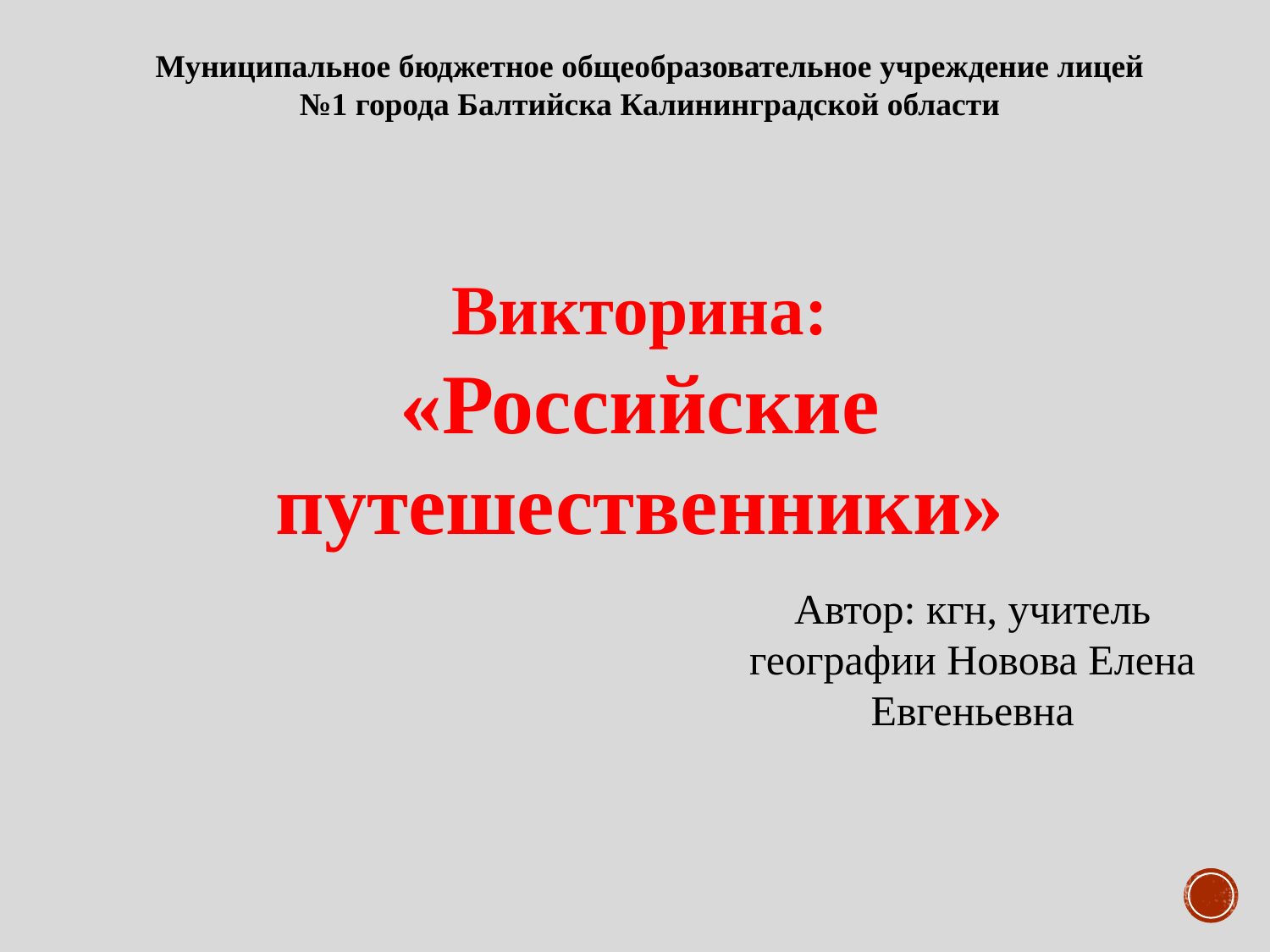

Муниципальное бюджетное общеобразовательное учреждение лицей №1 города Балтийска Калининградской области
Викторина:
«Российские путешественники»
Автор: кгн, учитель географии Новова Елена Евгеньевна